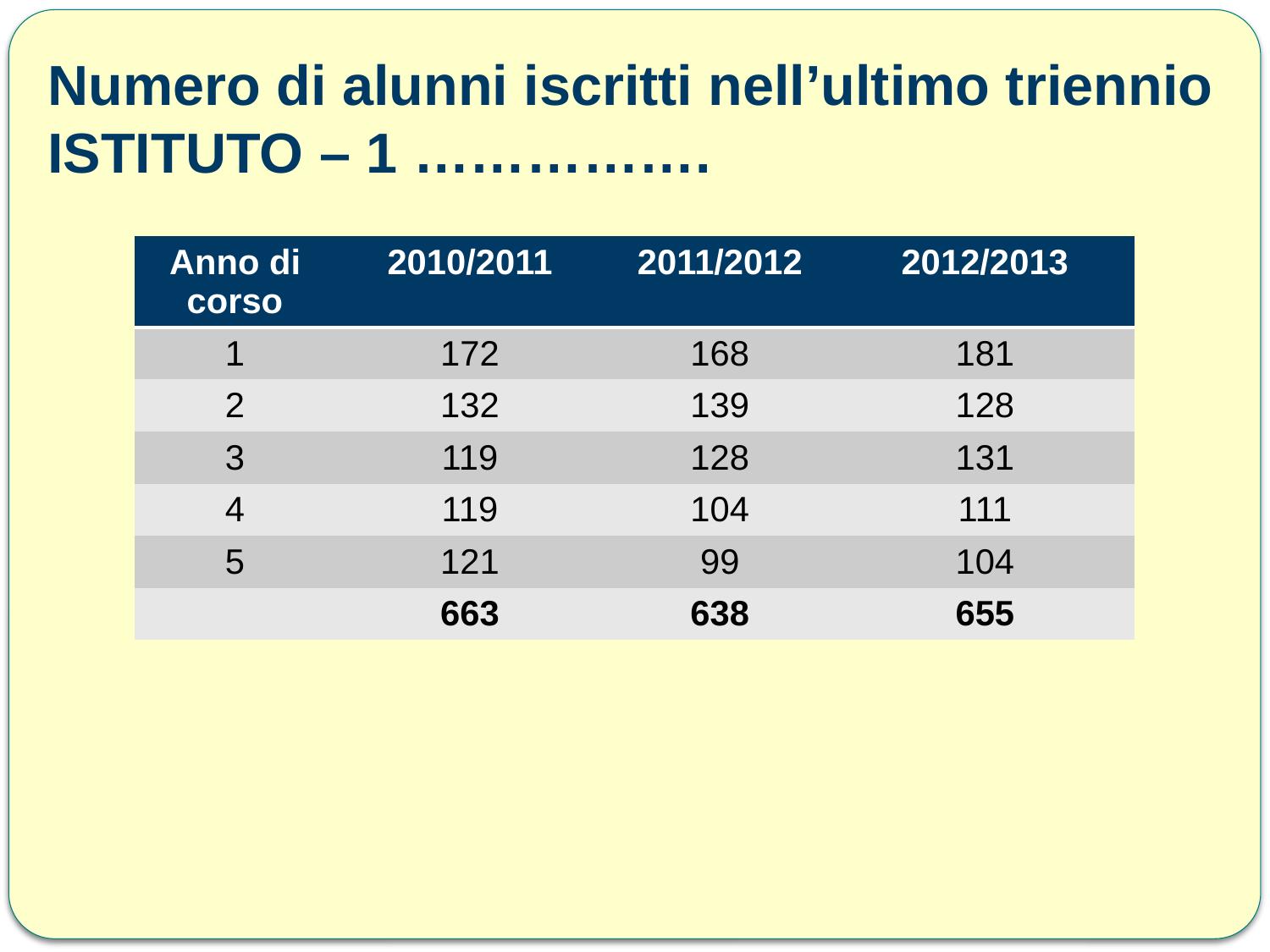

# Numero di alunni iscritti nell’ultimo triennio ISTITUTO – 1 …………….
| Anno di corso | 2010/2011 | 2011/2012 | 2012/2013 |
| --- | --- | --- | --- |
| 1 | 172 | 168 | 181 |
| 2 | 132 | 139 | 128 |
| 3 | 119 | 128 | 131 |
| 4 | 119 | 104 | 111 |
| 5 | 121 | 99 | 104 |
|  | 663 | 638 | 655 |